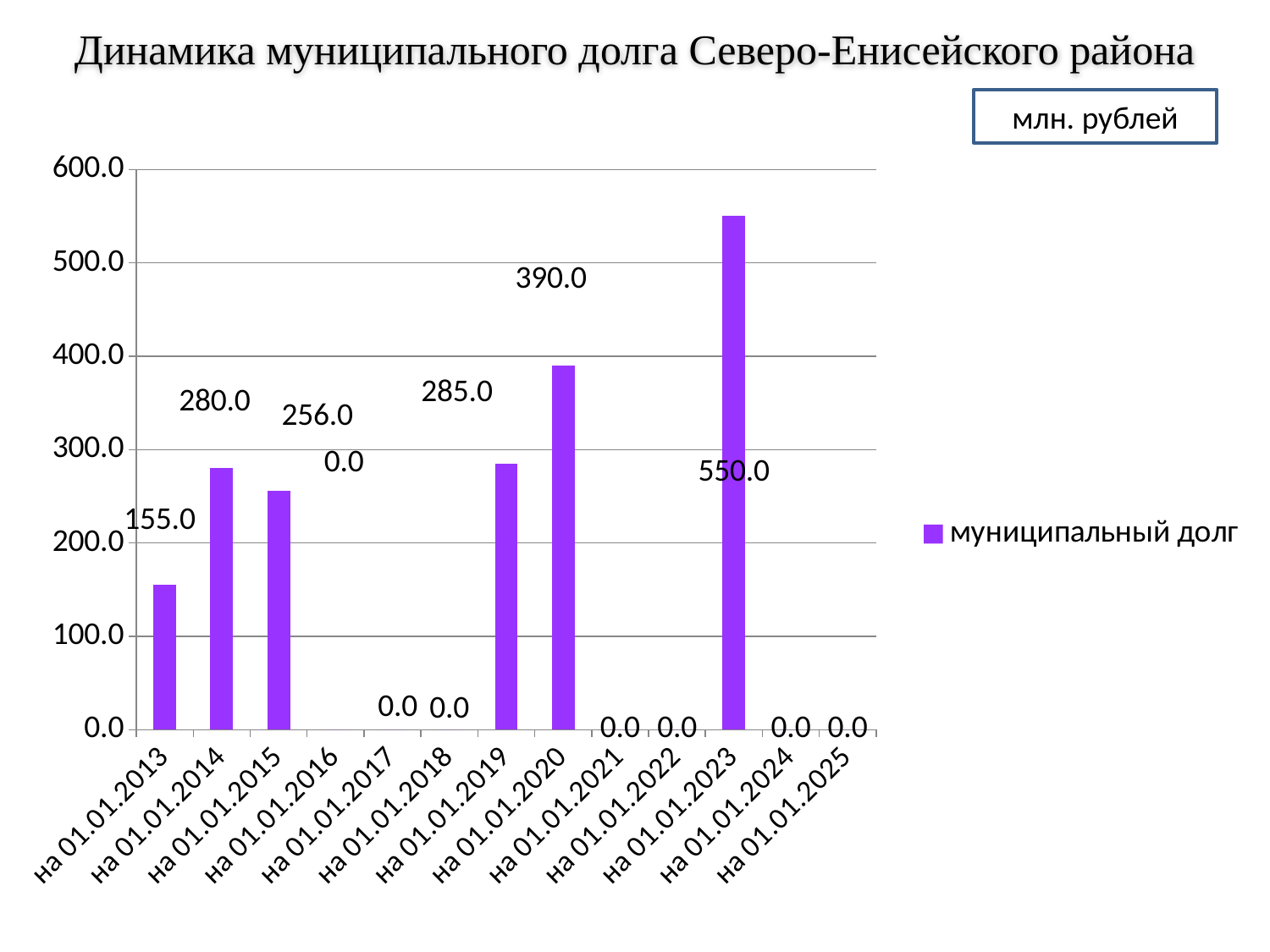

# Динамика муниципального долга Северо-Енисейского района
млн. рублей

### Chart

| Category | муниципальный долг |
|---|---|
| на 01.01.2013 | 155.0 |
| на 01.01.2014 | 280.0 |
| на 01.01.2015 | 256.0 |
| на 01.01.2016 | 0.0 |
| на 01.01.2017 | 0.0 |
| на 01.01.2018 | 0.0 |
| на 01.01.2019 | 285.0 |
| на 01.01.2020 | 390.0 |
| на 01.01.2021 | 0.0 |
| на 01.01.2022 | 0.0 |
| на 01.01.2023 | 550.0 |
| на 01.01.2024 | 0.0 |
| на 01.01.2025 | 0.0 |